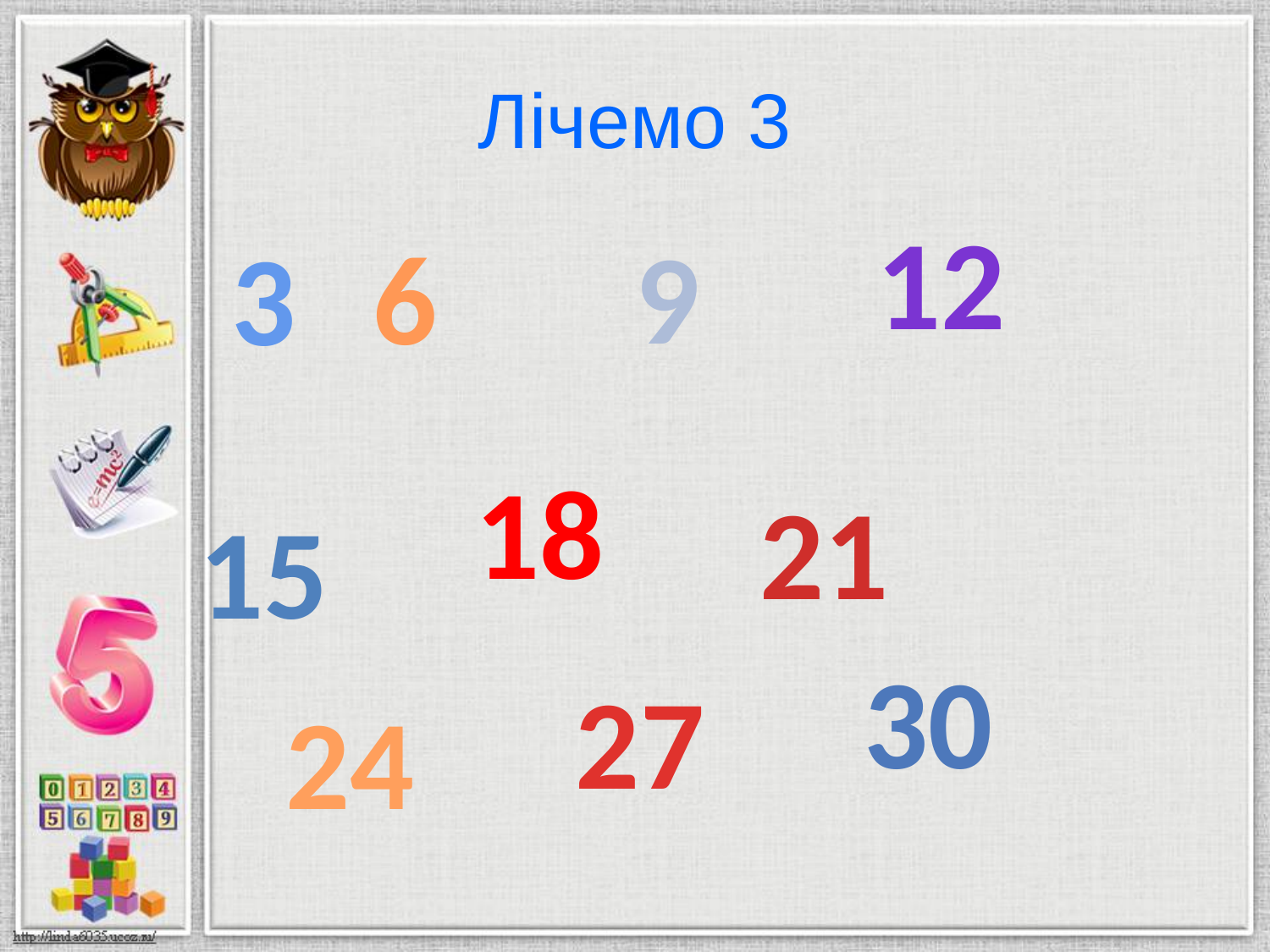

# Лічемо 3
12
9
6
3
18
21
15
30
27
24